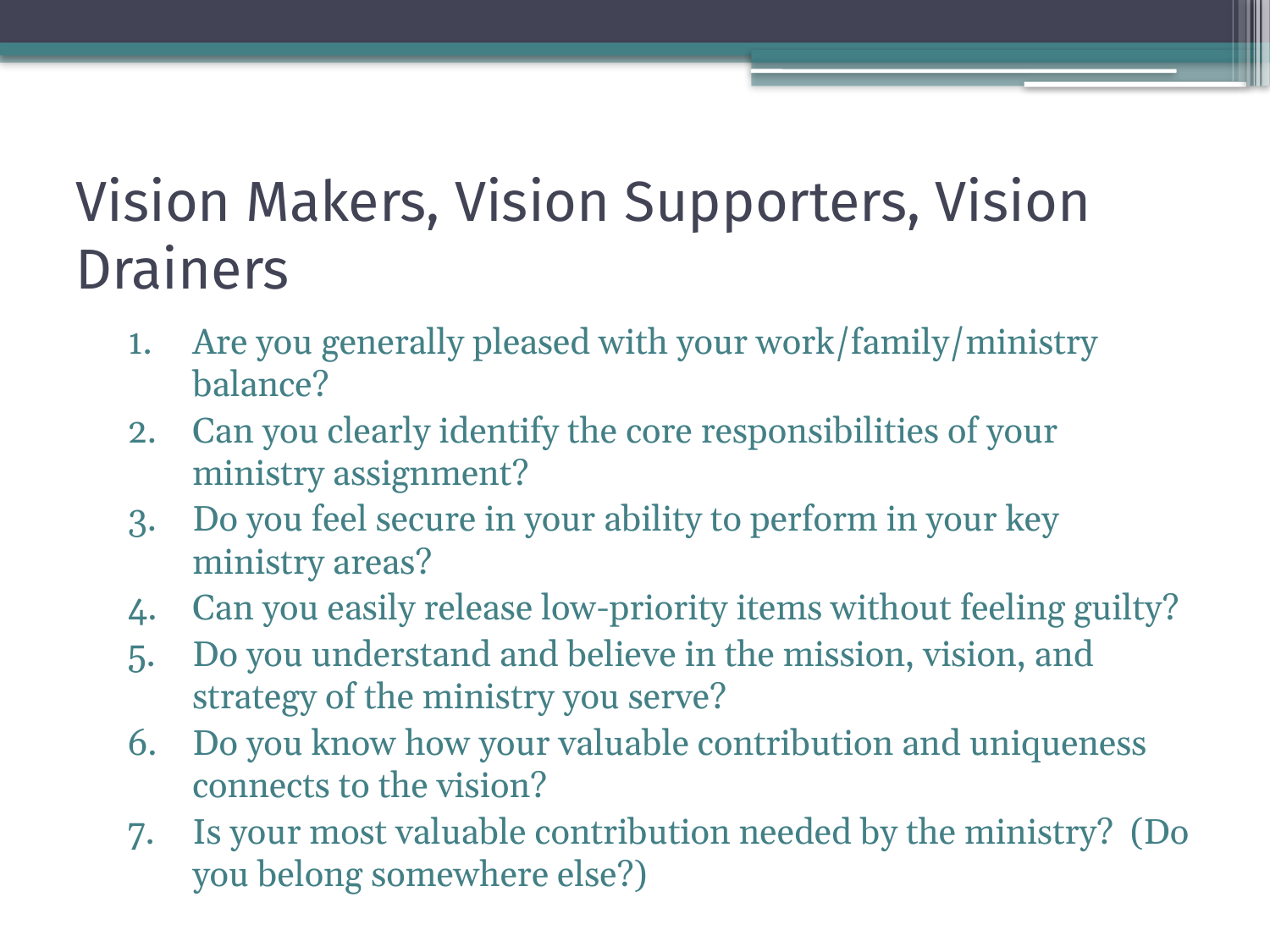

# Vision Makers, Vision Supporters, Vision Drainers
Are you generally pleased with your work/family/ministry balance?
Can you clearly identify the core responsibilities of your ministry assignment?
Do you feel secure in your ability to perform in your key ministry areas?
Can you easily release low-priority items without feeling guilty?
Do you understand and believe in the mission, vision, and strategy of the ministry you serve?
Do you know how your valuable contribution and uniqueness connects to the vision?
Is your most valuable contribution needed by the ministry?  (Do you belong somewhere else?)